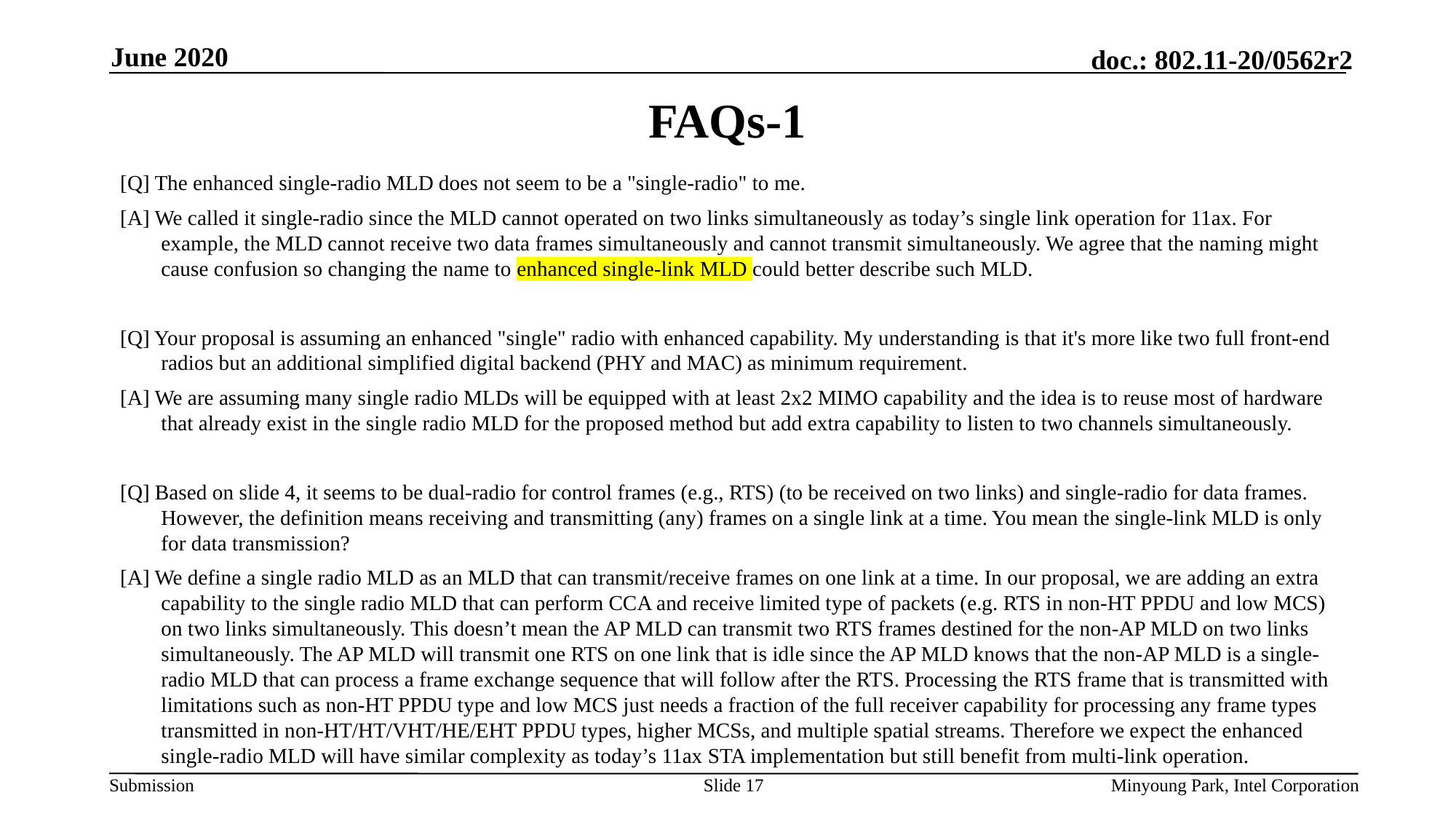

June 2020
# FAQs-1
[Q] The enhanced single-radio MLD does not seem to be a "single-radio" to me.
[A] We called it single-radio since the MLD cannot operated on two links simultaneously as today’s single link operation for 11ax. For example, the MLD cannot receive two data frames simultaneously and cannot transmit simultaneously. We agree that the naming might cause confusion so changing the name to enhanced single-link MLD could better describe such MLD.

[Q] Your proposal is assuming an enhanced "single" radio with enhanced capability. My understanding is that it's more like two full front-end radios but an additional simplified digital backend (PHY and MAC) as minimum requirement.
[A] We are assuming many single radio MLDs will be equipped with at least 2x2 MIMO capability and the idea is to reuse most of hardware that already exist in the single radio MLD for the proposed method but add extra capability to listen to two channels simultaneously.

[Q] Based on slide 4, it seems to be dual-radio for control frames (e.g., RTS) (to be received on two links) and single-radio for data frames. However, the definition means receiving and transmitting (any) frames on a single link at a time. You mean the single-link MLD is only for data transmission?
[A] We define a single radio MLD as an MLD that can transmit/receive frames on one link at a time. In our proposal, we are adding an extra capability to the single radio MLD that can perform CCA and receive limited type of packets (e.g. RTS in non-HT PPDU and low MCS) on two links simultaneously. This doesn’t mean the AP MLD can transmit two RTS frames destined for the non-AP MLD on two links simultaneously. The AP MLD will transmit one RTS on one link that is idle since the AP MLD knows that the non-AP MLD is a single-radio MLD that can process a frame exchange sequence that will follow after the RTS. Processing the RTS frame that is transmitted with limitations such as non-HT PPDU type and low MCS just needs a fraction of the full receiver capability for processing any frame types transmitted in non-HT/HT/VHT/HE/EHT PPDU types, higher MCSs, and multiple spatial streams. Therefore we expect the enhanced single-radio MLD will have similar complexity as today’s 11ax STA implementation but still benefit from multi-link operation.

Slide 17
Minyoung Park, Intel Corporation